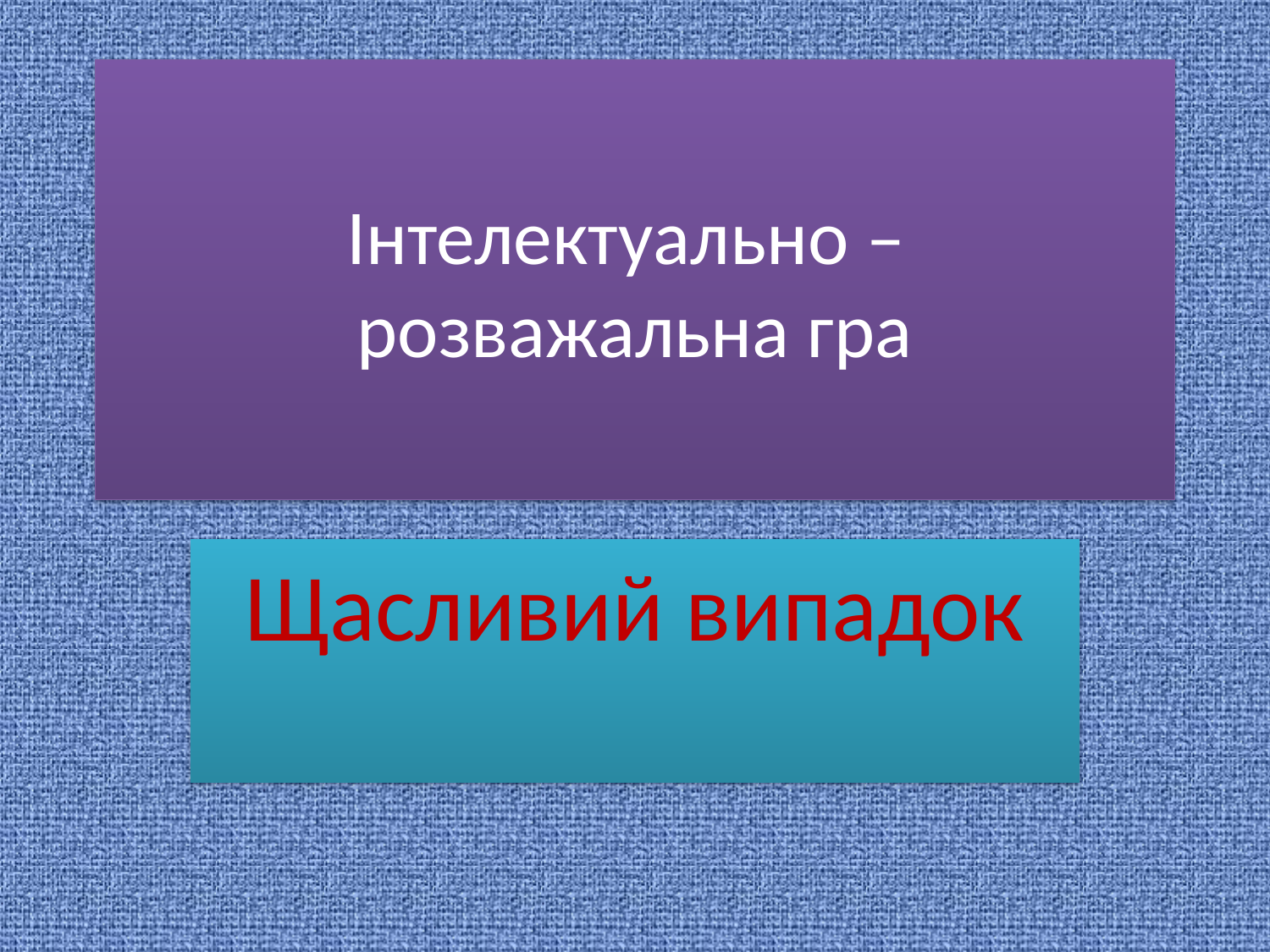

# Інтелектуально – розважальна гра
Щасливий випадок